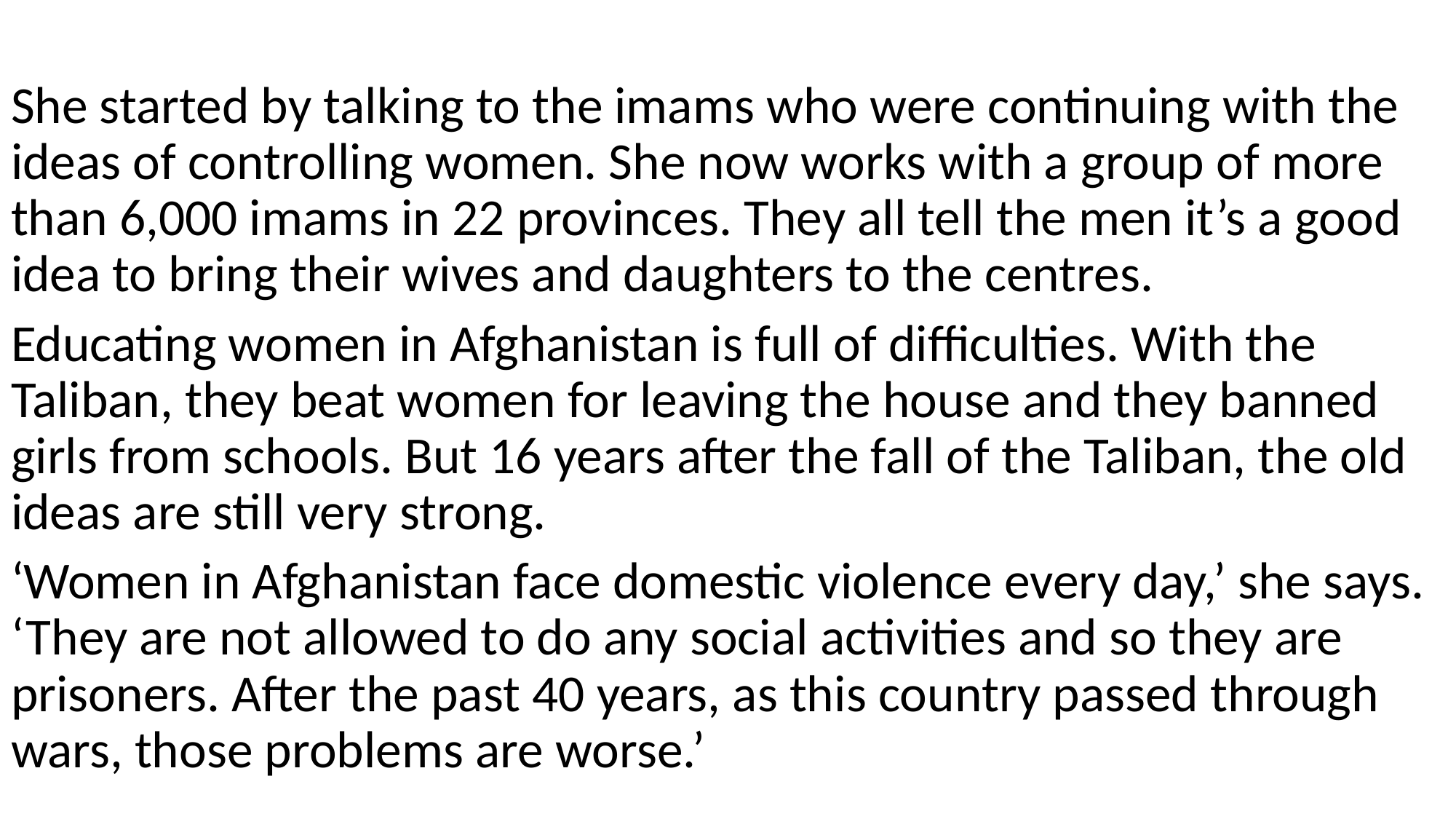

#
She started by talking to the imams who were continuing with the ideas of controlling women. She now works with a group of more than 6,000 imams in 22 provinces. They all tell the men it’s a good idea to bring their wives and daughters to the centres.
Educating women in Afghanistan is full of difficulties. With the Taliban, they beat women for leaving the house and they banned girls from schools. But 16 years after the fall of the Taliban, the old ideas are still very strong.
‘Women in Afghanistan face domestic violence every day,’ she says. ‘They are not allowed to do any social activities and so they are prisoners. After the past 40 years, as this country passed through wars, those problems are worse.’